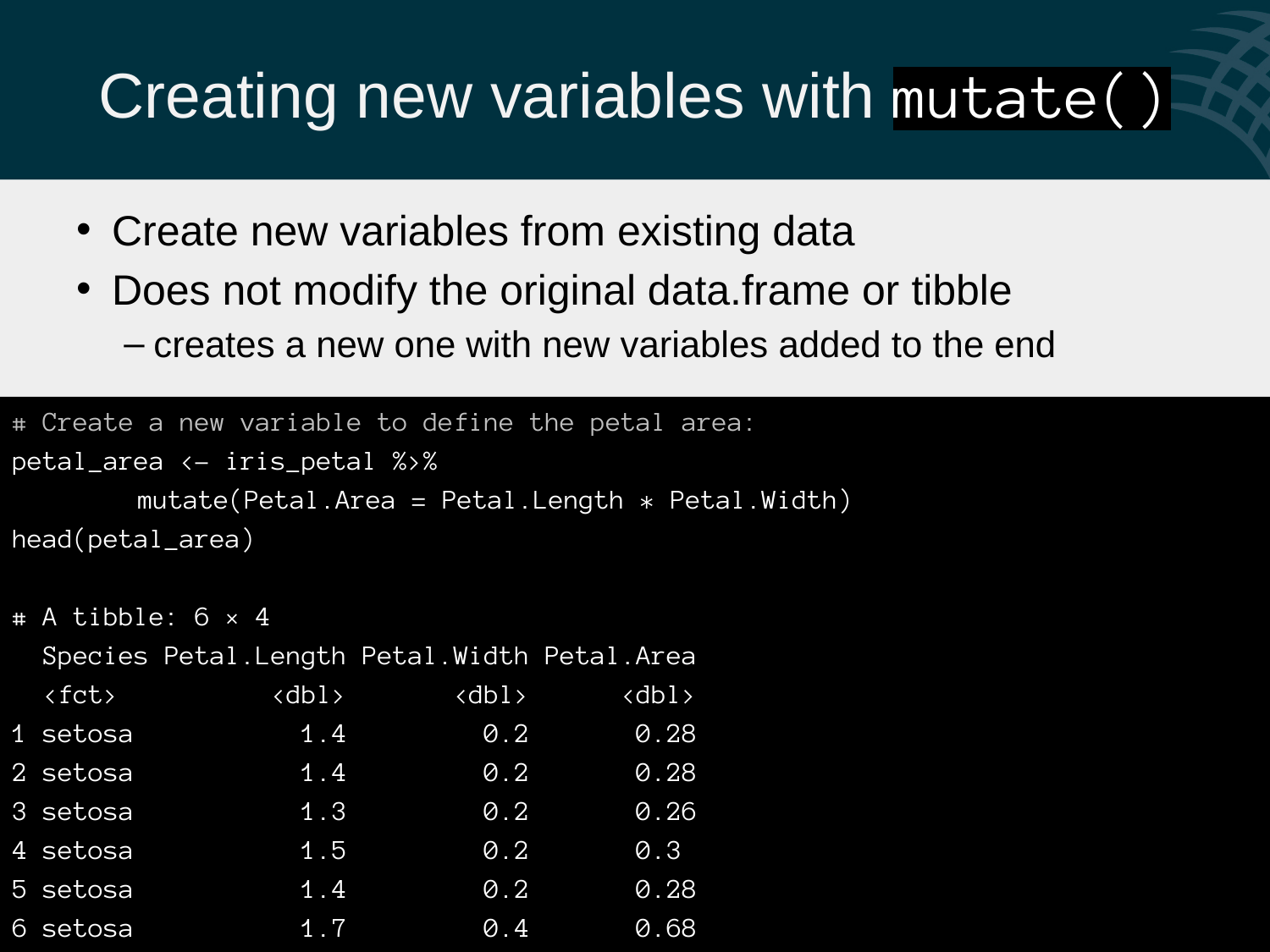

# Creating new variables with mutate()
Create new variables from existing data
Does not modify the original data.frame or tibble
creates a new one with new variables added to the end
# Create a new variable to define the petal area:
petal_area <- iris_petal %>%
	mutate(Petal.Area = Petal.Length * Petal.Width)
head(petal_area)

# A tibble: 6 × 4
  Species Petal.Length Petal.Width Petal.Area
  <fct>          <dbl>       <dbl>      <dbl>
1 setosa           1.4         0.2       0.28
2 setosa           1.4         0.2       0.28
3 setosa           1.3         0.2       0.26
4 setosa           1.5         0.2       0.3
5 setosa           1.4         0.2       0.28
6 setosa           1.7         0.4       0.68